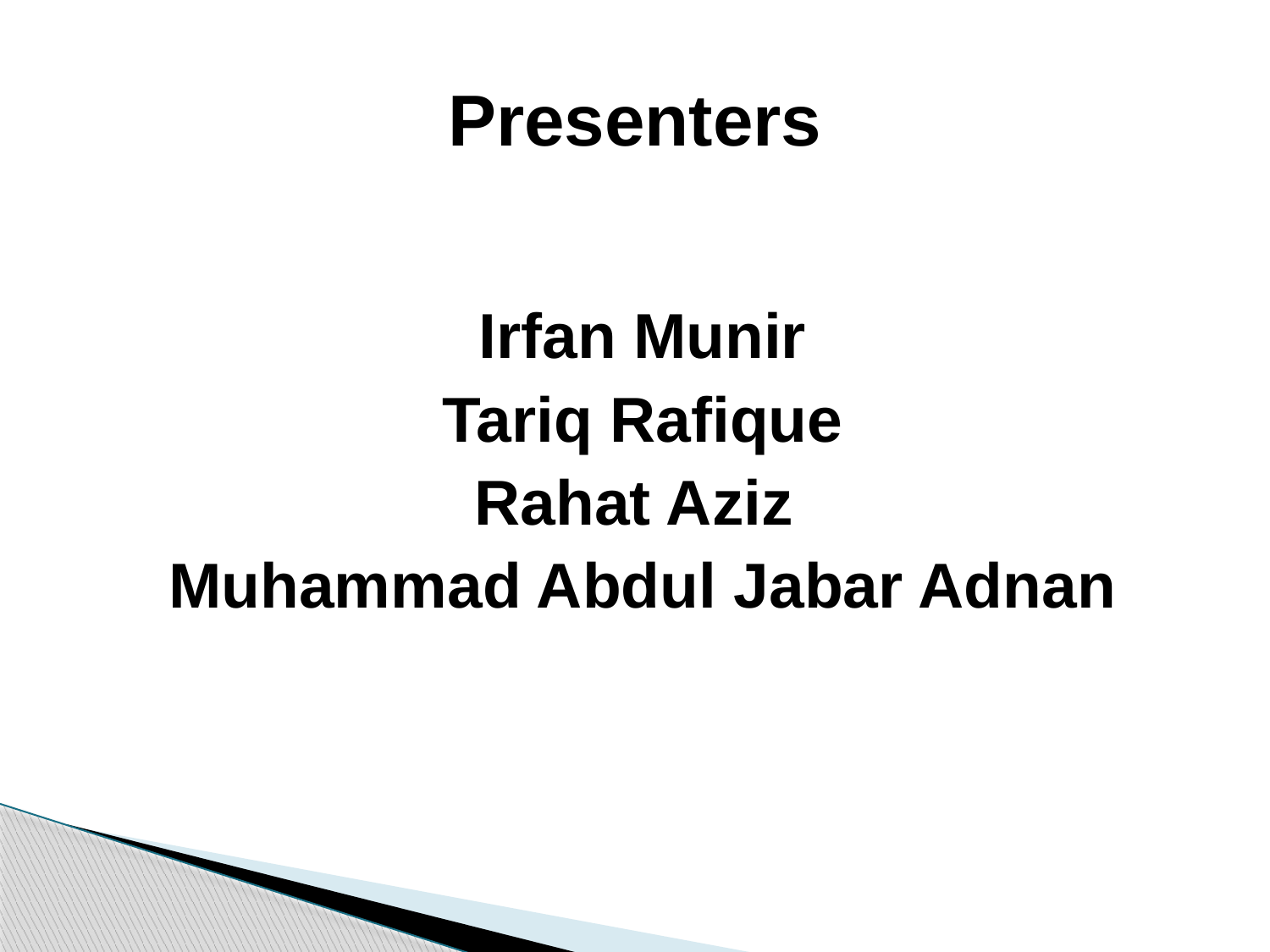

# Presenters

Irfan Munir
Tariq Rafique
Rahat Aziz
Muhammad Abdul Jabar Adnan